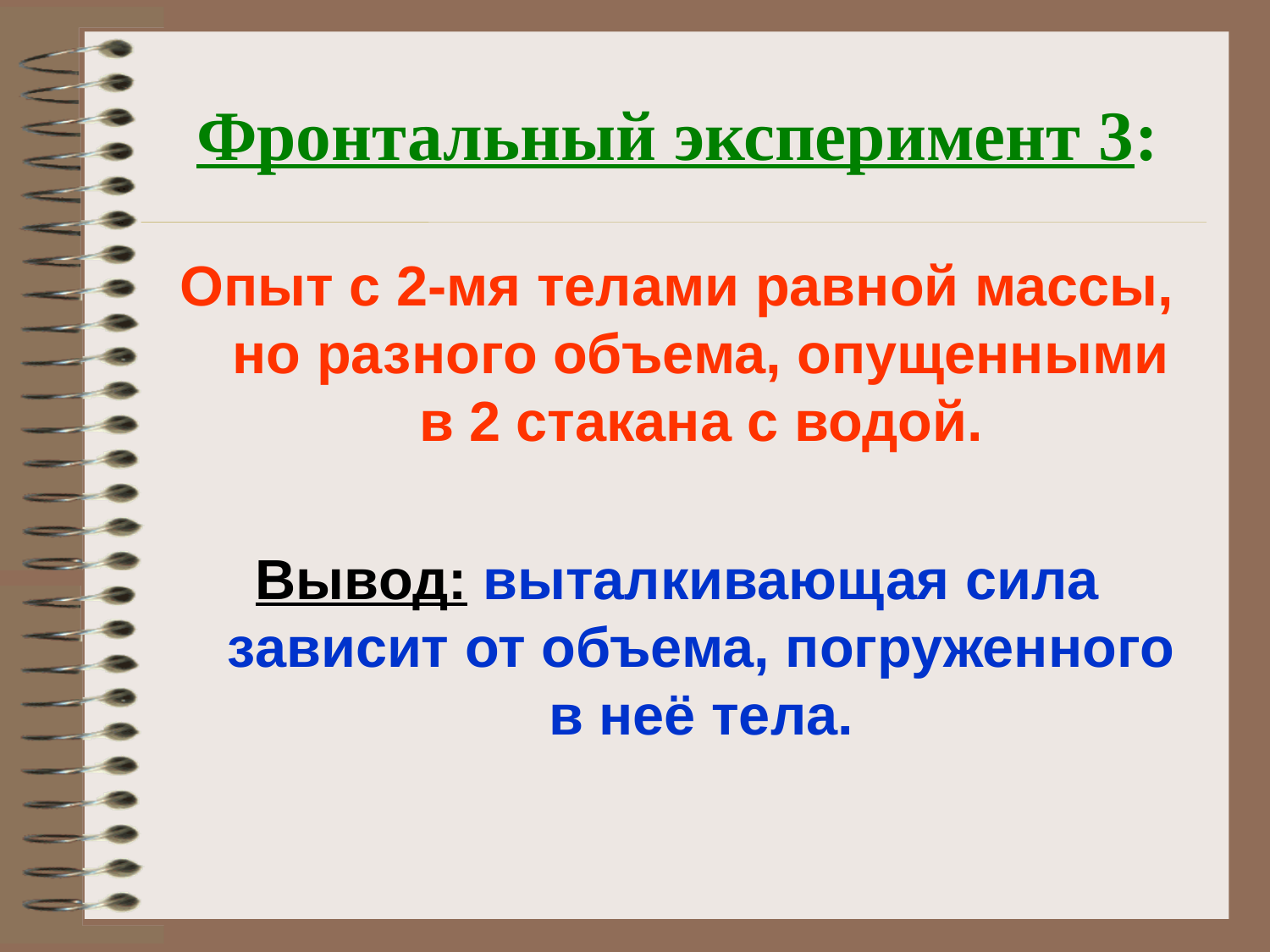

# Фронтальный эксперимент 3:
Опыт с 2-мя телами равной массы, но разного объема, опущенными в 2 стакана с водой.

Вывод: выталкивающая сила зависит от объема, погруженного в неё тела.